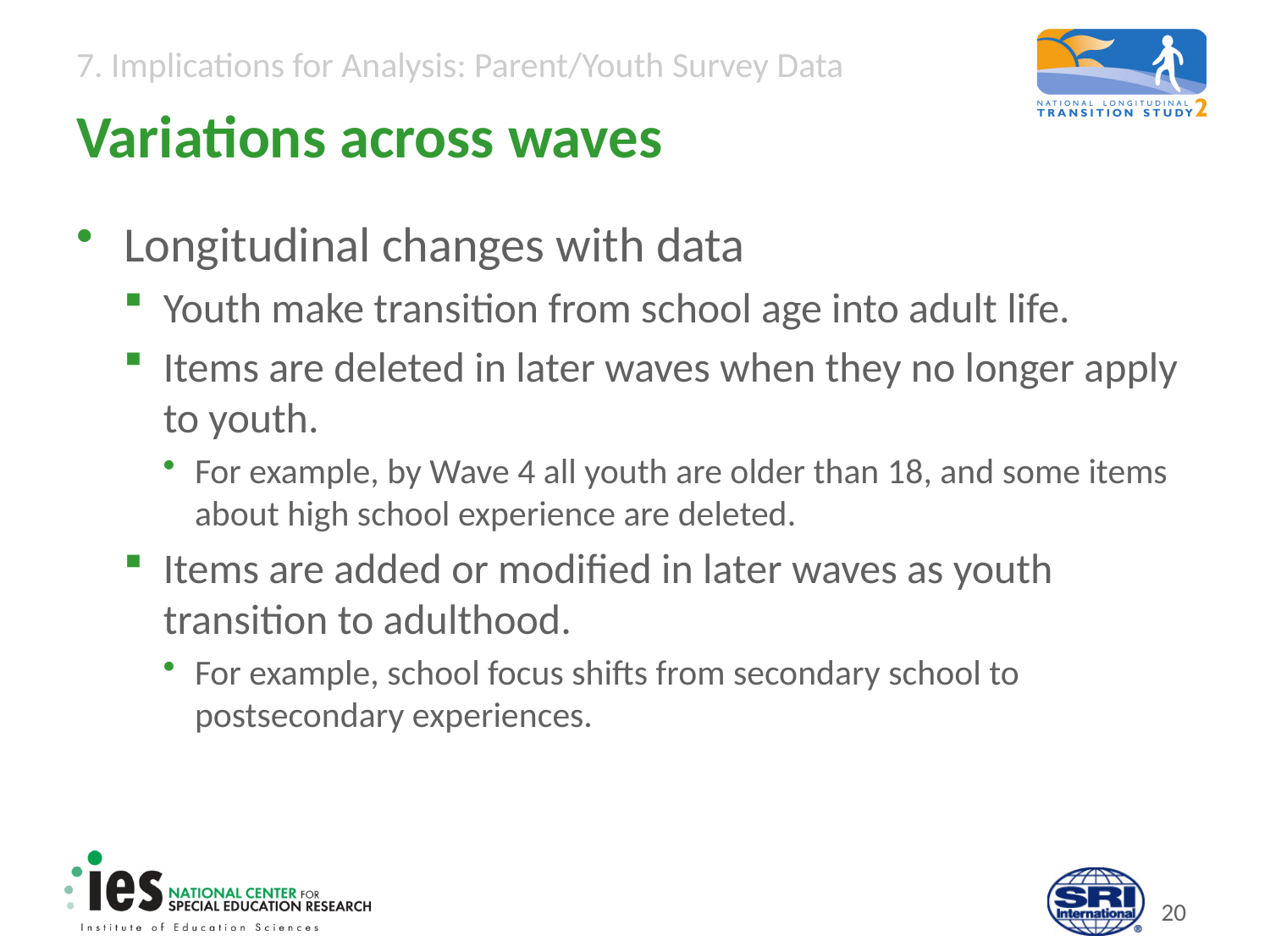

# Variations across waves
Longitudinal changes with data
Youth make transition from school age into adult life.
Items are deleted in later waves when they no longer apply to youth.
For example, by Wave 4 all youth are older than 18, and some items about high school experience are deleted.
Items are added or modified in later waves as youth transition to adulthood.
For example, school focus shifts from secondary school to postsecondary experiences.
20